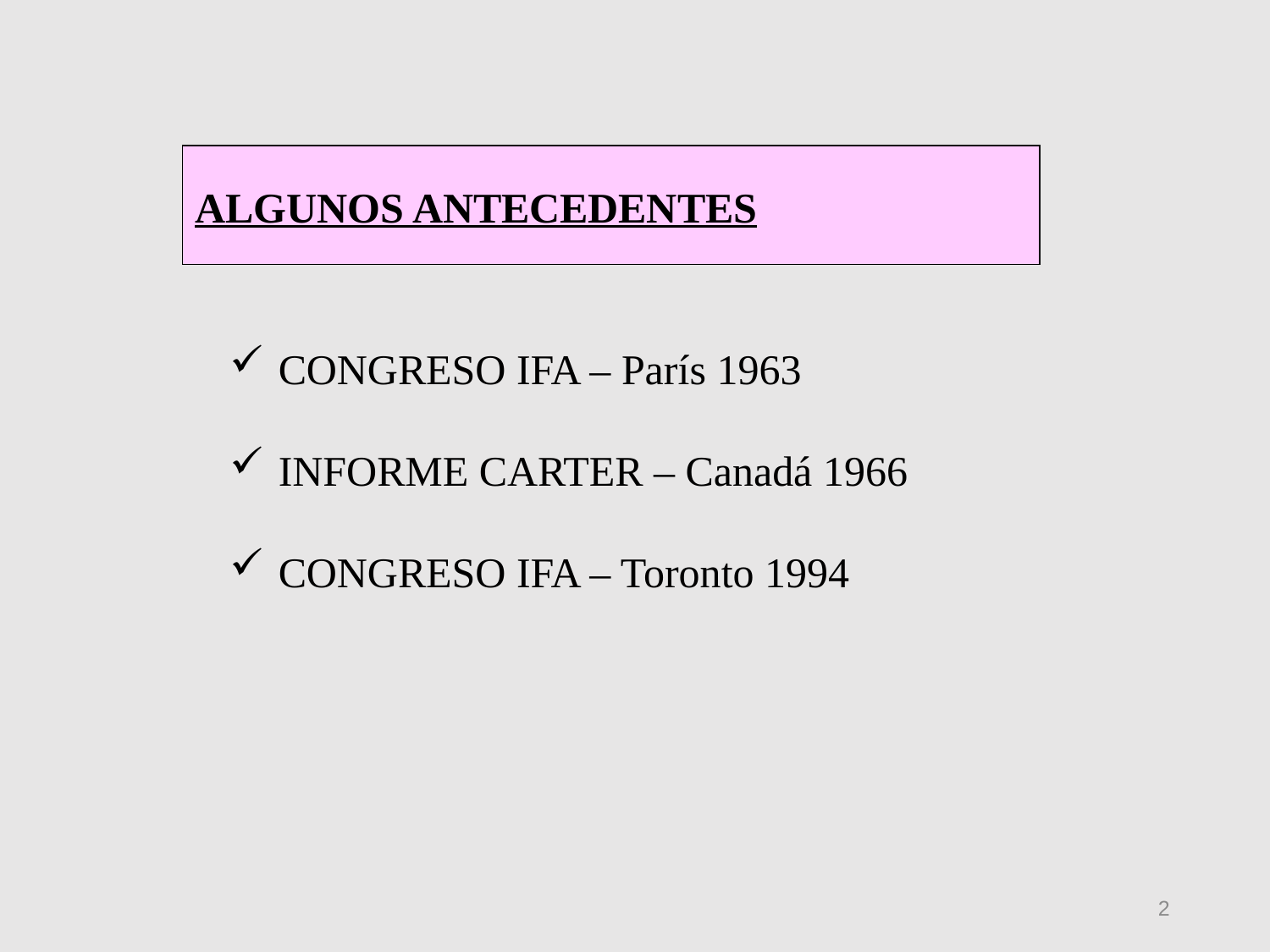

ALGUNOS ANTECEDENTES

CONGRESO IFA – París 1963

INFORME CARTER – Canadá 1966

CONGRESO IFA – Toronto 1994

2